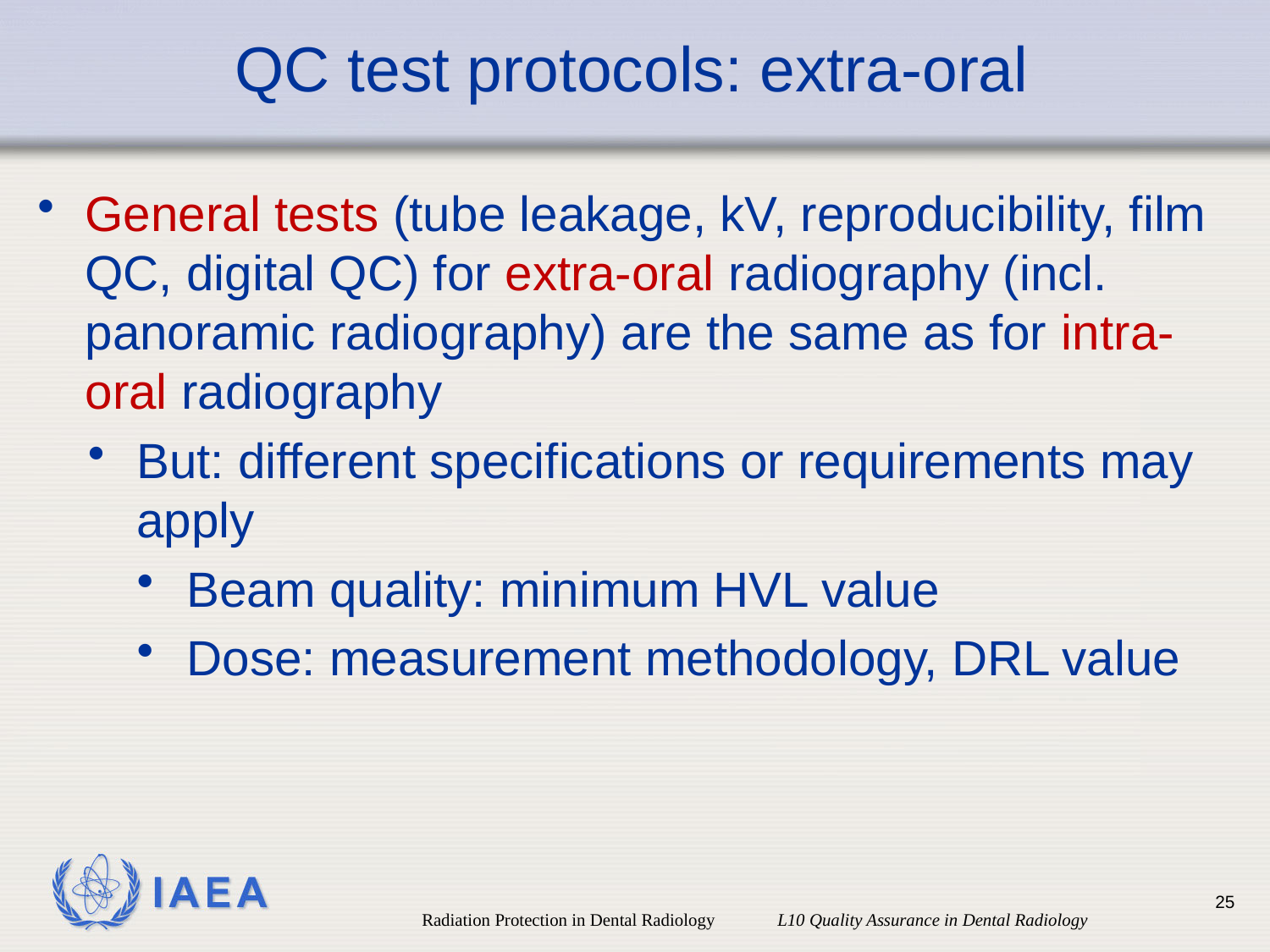

# QC test protocols: extra-oral
General tests (tube leakage, kV, reproducibility, film QC, digital QC) for extra-oral radiography (incl. panoramic radiography) are the same as for intra-oral radiography
But: different specifications or requirements may apply
Beam quality: minimum HVL value
Dose: measurement methodology, DRL value

25
Radiation Protection in Dental Radiology              L10 Quality Assurance in Dental Radiology